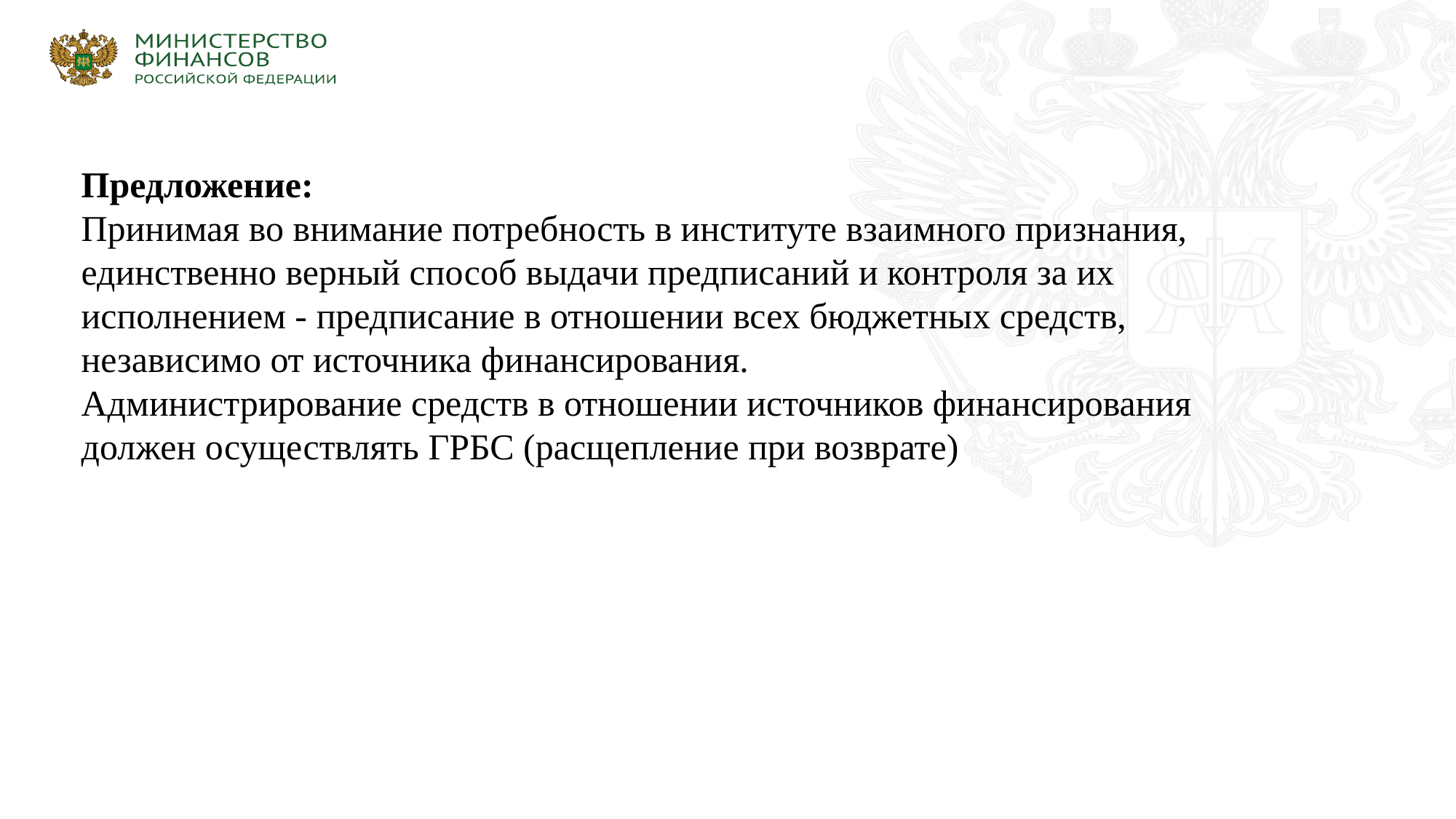

Предложение:
Принимая во внимание потребность в институте взаимного признания, единственно верный способ выдачи предписаний и контроля за их исполнением - предписание в отношении всех бюджетных средств, независимо от источника финансирования.
Администрирование средств в отношении источников финансирования должен осуществлять ГРБС (расщепление при возврате)